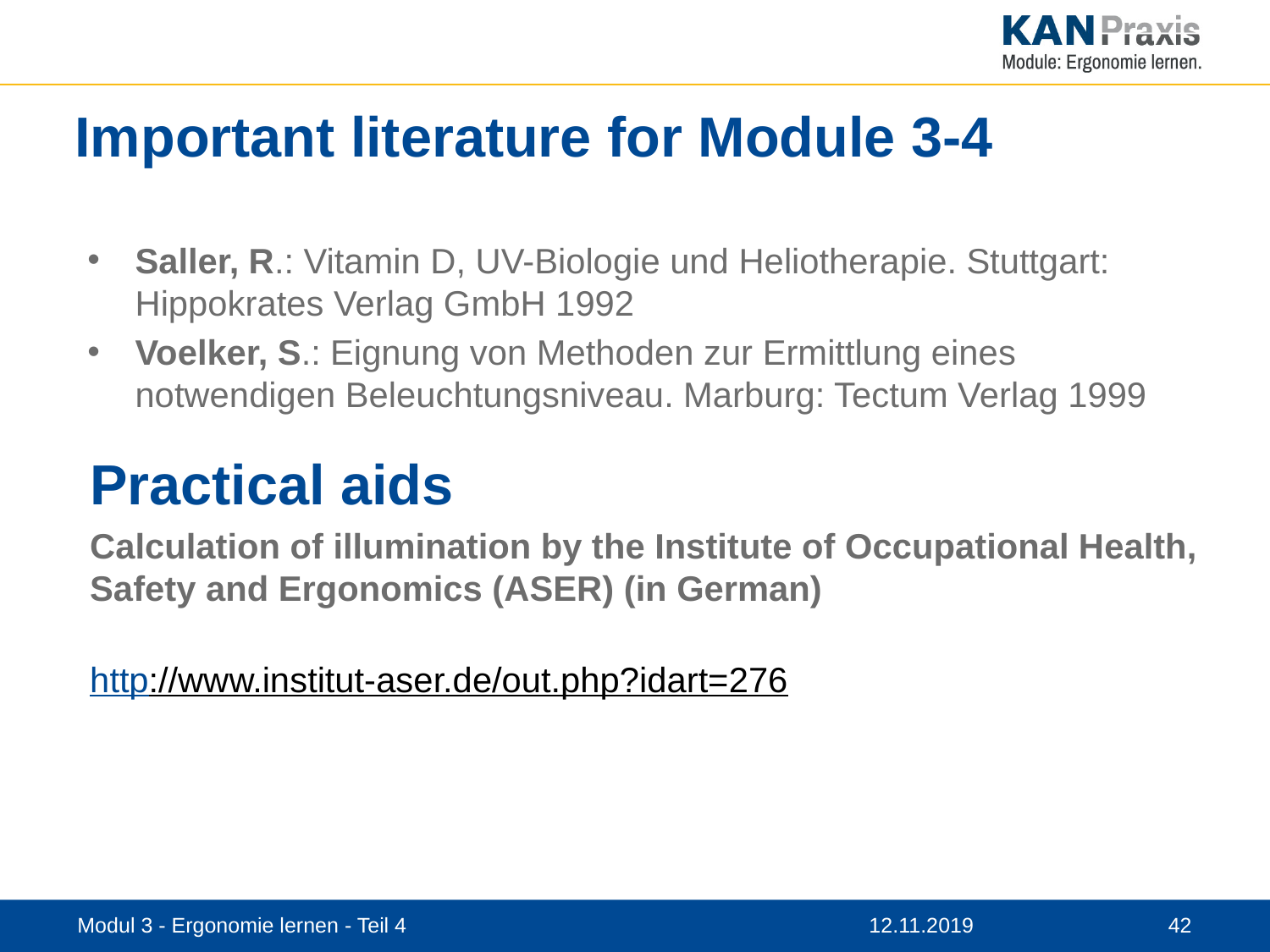

# Important literature for Module 3-4

Saller, R.: Vitamin D, UV-Biologie und Heliotherapie. Stuttgart: Hippokrates Verlag GmbH 1992
Voelker, S.: Eignung von Methoden zur Ermittlung eines notwendigen Beleuchtungsniveau. Marburg: Tectum Verlag 1999

Practical aids
Calculation of illumination by the Institute of Occupational Health, Safety and Ergonomics (ASER) (in German)
http://www.institut-aser.de/out.php?idart=276

Modul 3 - Ergonomie lernen - Teil 4
12.11.2019
42